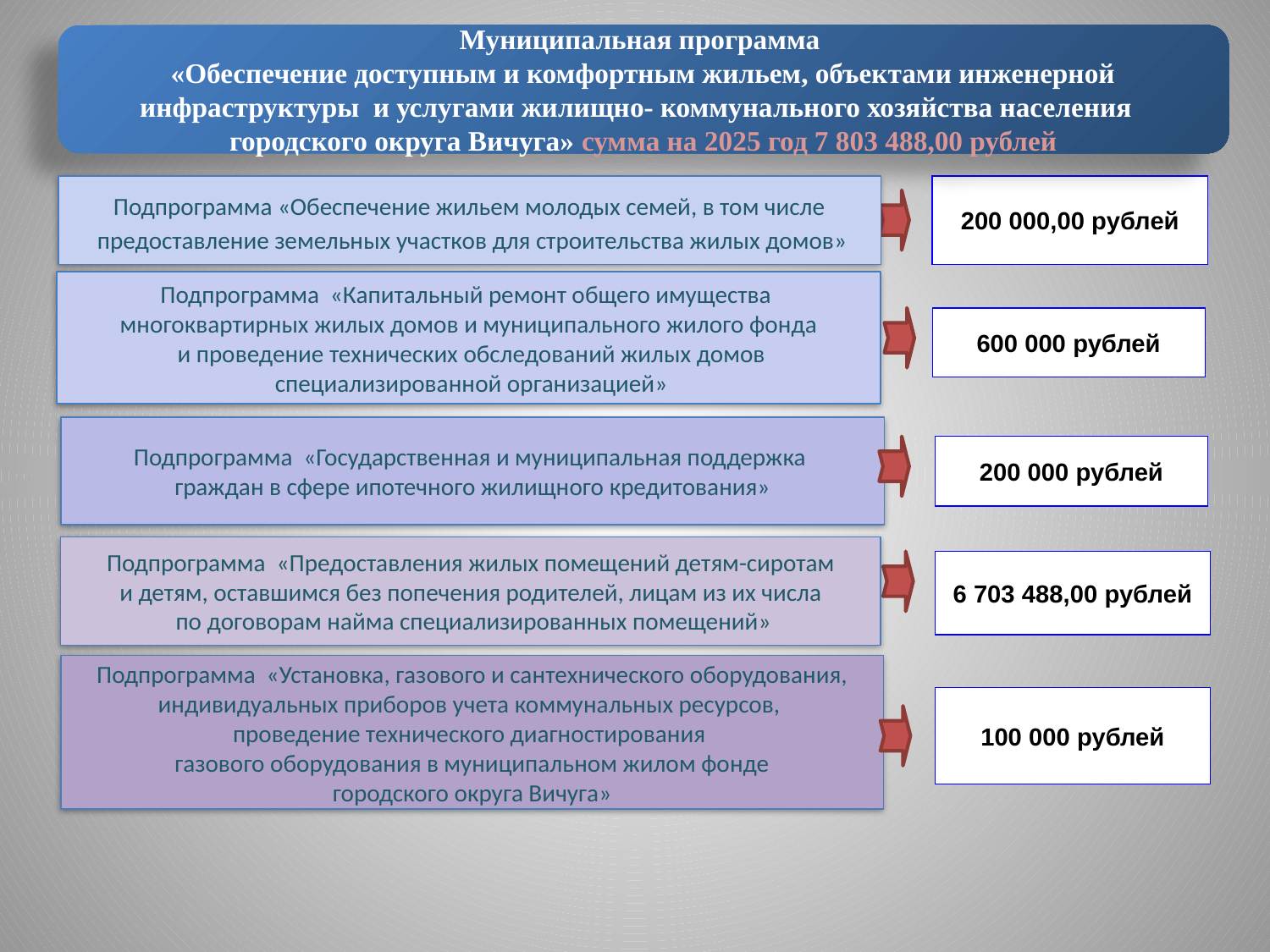

Муниципальная программа
«Обеспечение доступным и комфортным жильем, объектами инженерной инфраструктуры  и услугами жилищно- коммунального хозяйства населения
городского округа Вичуга» сумма на 2025 год 7 803 488,00 рублей
Подпрограмма «Обеспечение жильем молодых семей, в том числе
 предоставление земельных участков для строительства жилых домов»
200 000,00 рублей

Подпрограмма  «Капитальный ремонт общего имущества
многоквартирных жилых домов и муниципального жилого фонда
 и проведение технических обследований жилых домов
 специализированной организацией»

600 000 рублей
Подпрограмма  «Государственная и муниципальная поддержка
граждан в сфере ипотечного жилищного кредитования»
200 000 рублей

Подпрограмма  «Предоставления жилых помещений детям-сиротам
и детям, оставшимся без попечения родителей, лицам из их числа
 по договорам найма специализированных помещений»

6 703 488,00 рублей
Подпрограмма  «Установка, газового и сантехнического оборудования,
индивидуальных приборов учета коммунальных ресурсов,
проведение технического диагностирования
газового оборудования в муниципальном жилом фонде
городского округа Вичуга»
100 000 рублей